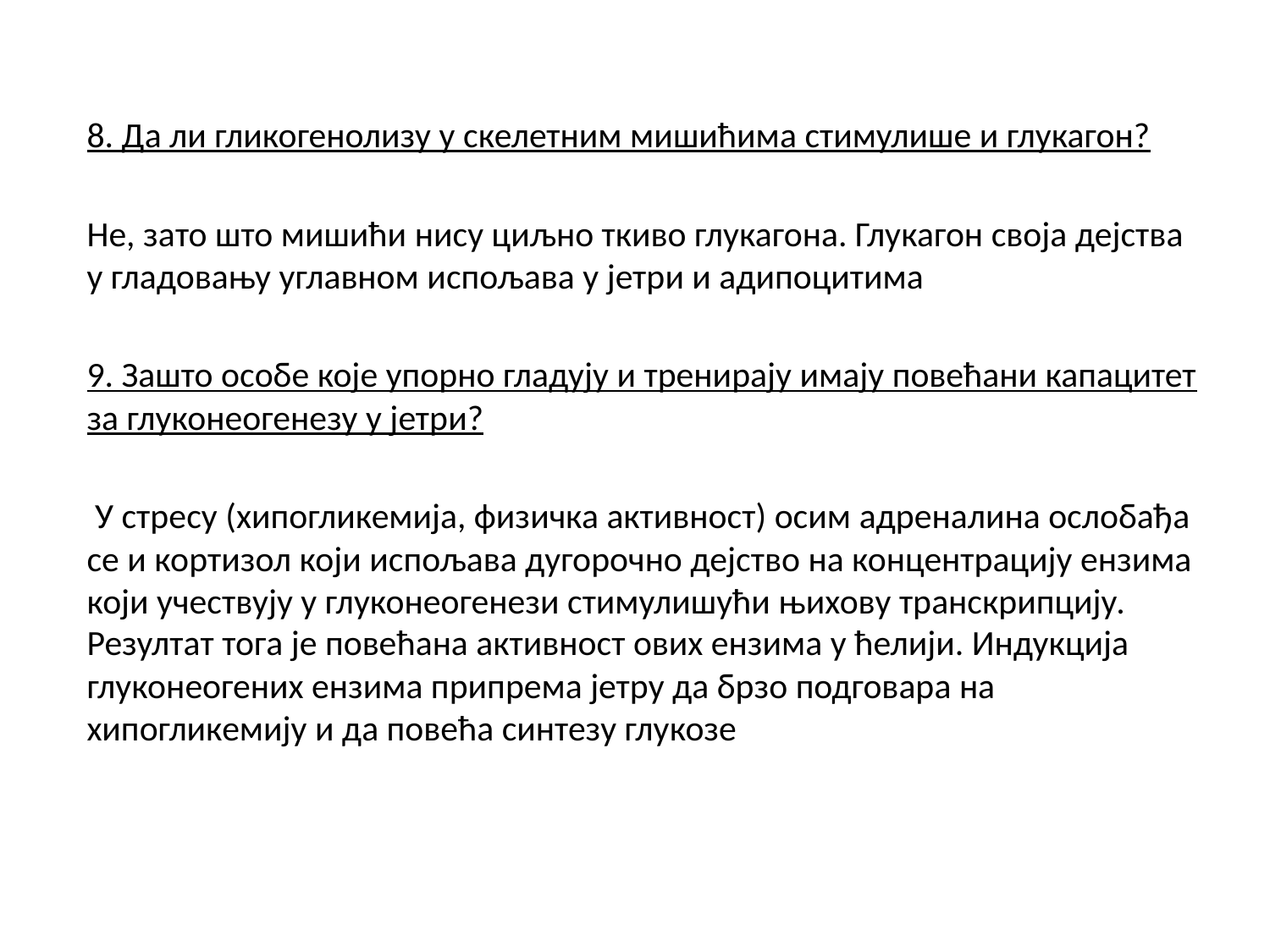

8. Да ли гликогенолизу у скелетним мишићима стимулише и глукагон?

Не, зато што мишићи нису циљно ткиво глукагона. Глукагон своја дејства у гладовању углавном испољава у јетри и адипоцитима

9. Зашто особе које упорно гладују и тренирају имају повећани капацитет за глуконеогенезу у јетри?

 У стресу (хипогликемија, физичка активност) осим адреналина ослобађа се и кортизол који испољава дугорочно дејство на концентрацију ензима који учествују у глуконеогенези стимулишући њихову транскрипцију. Резултат тога је повећана активност ових ензима у ћелији. Индукција глуконеогених ензима припрема јетру да брзо подговара на хипогликемију и да повећа синтезу глукозе